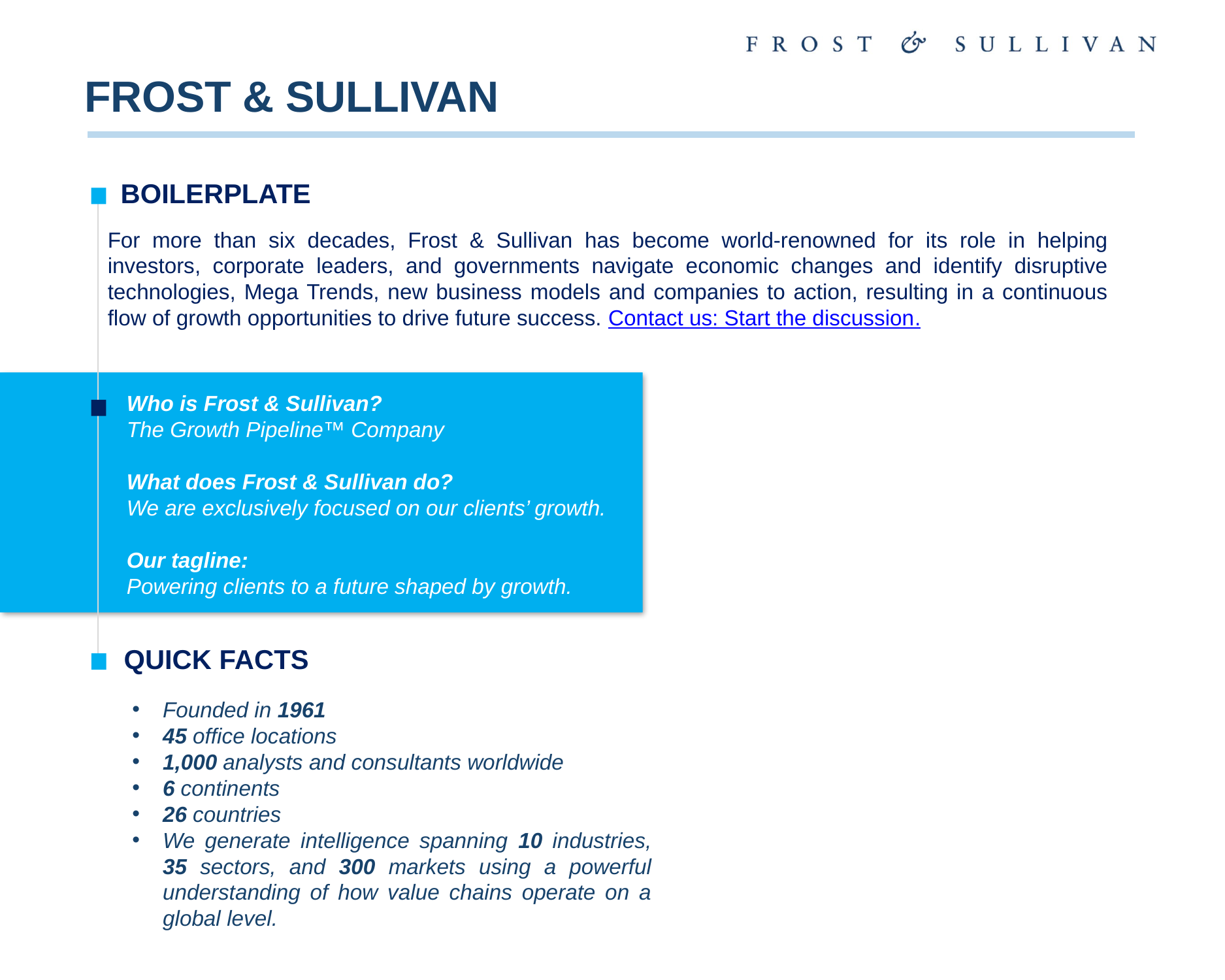

# FROST & SULLIVAN

BOILERPLATE

For more than six decades, Frost & Sullivan has become world‐renowned for its role in helping investors, corporate leaders, and governments navigate economic changes and identify disruptive technologies, Mega Trends, new business models and companies to action, resulting in a continuous flow of growth opportunities to drive future success. Contact us: Start the discussion.

Who is Frost & Sullivan?
The Growth Pipeline™ Company

What does Frost & Sullivan do?
We are exclusively focused on our clients’ growth.

Our tagline:
Powering clients to a future shaped by growth.

QUICK FACTS

Founded in 1961
45 office locations
1,000 analysts and consultants worldwide
6 continents
26 countries
We generate intelligence spanning 10 industries, 35 sectors, and 300 markets using a powerful understanding of how value chains operate on a global level.